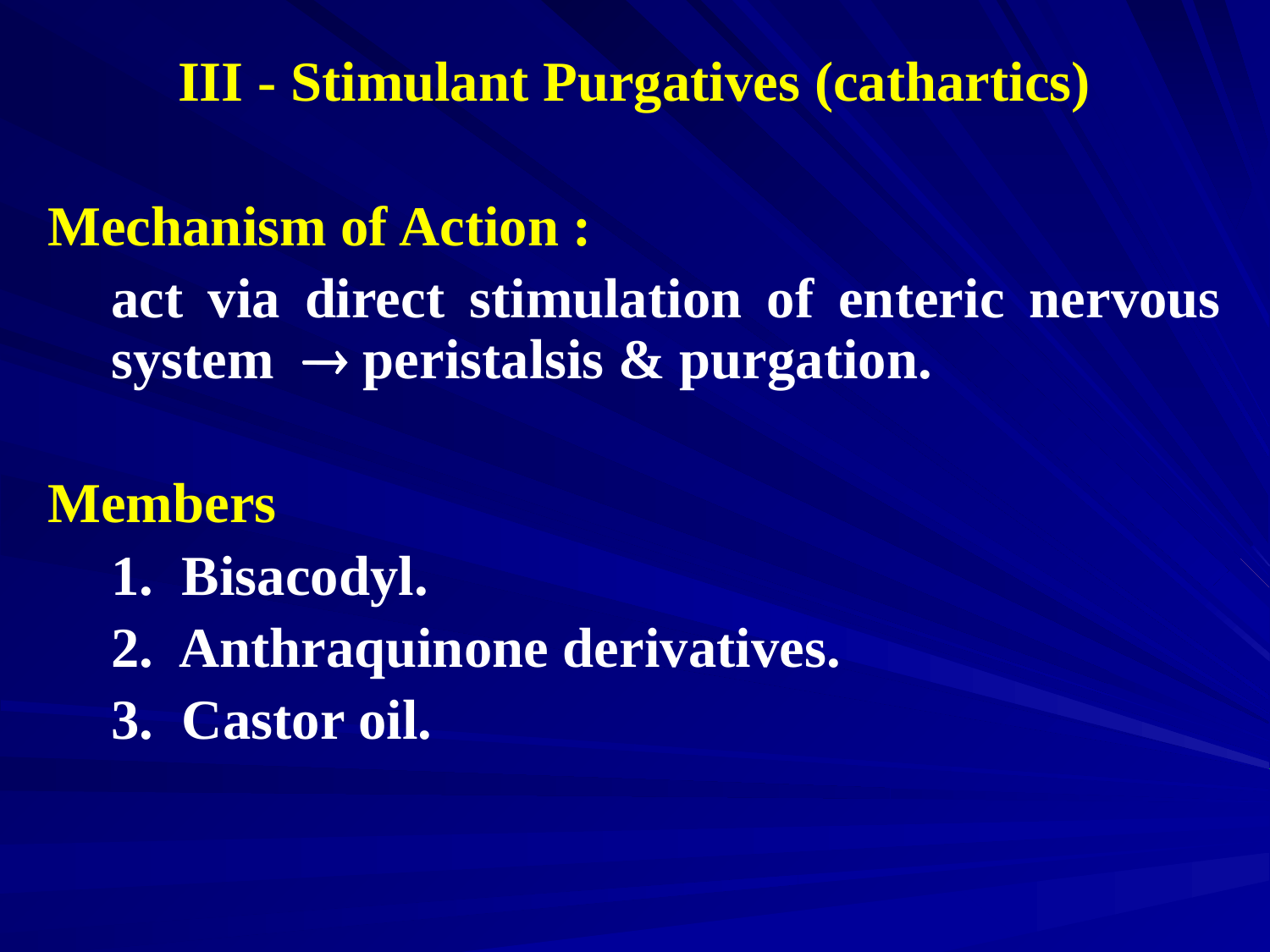

III - Stimulant Purgatives (cathartics)

Mechanism of Action :
	act via direct stimulation of enteric nervous system  → peristalsis & purgation.

Members
	1.  Bisacodyl.
	2.  Anthraquinone derivatives.
	3.  Castor oil.